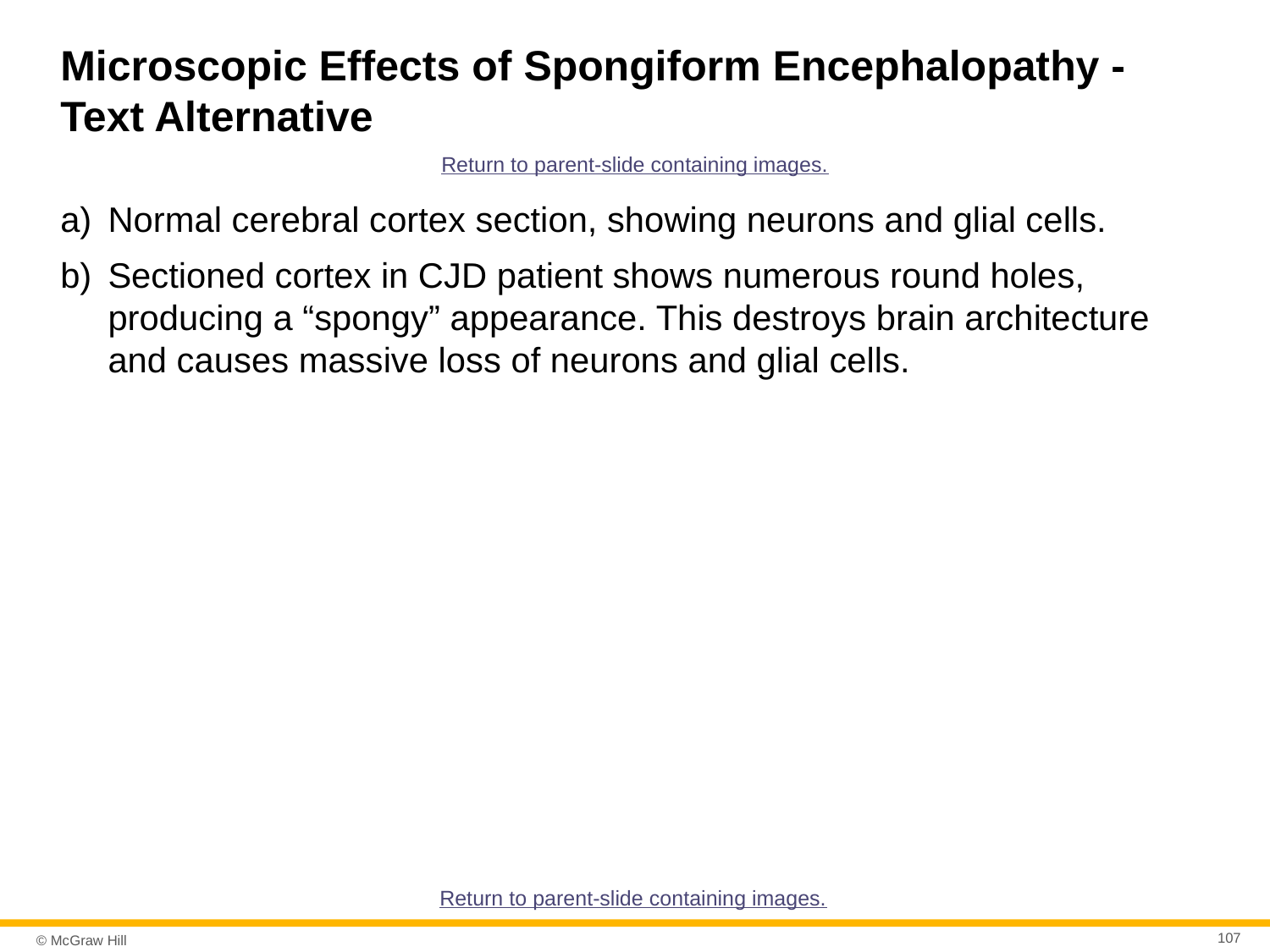

# Microscopic Effects of Spongiform Encephalopathy - Text Alternative
Return to parent-slide containing images.
Normal cerebral cortex section, showing neurons and glial cells.
Sectioned cortex in CJD patient shows numerous round holes, producing a “spongy” appearance. This destroys brain architecture and causes massive loss of neurons and glial cells.
Return to parent-slide containing images.